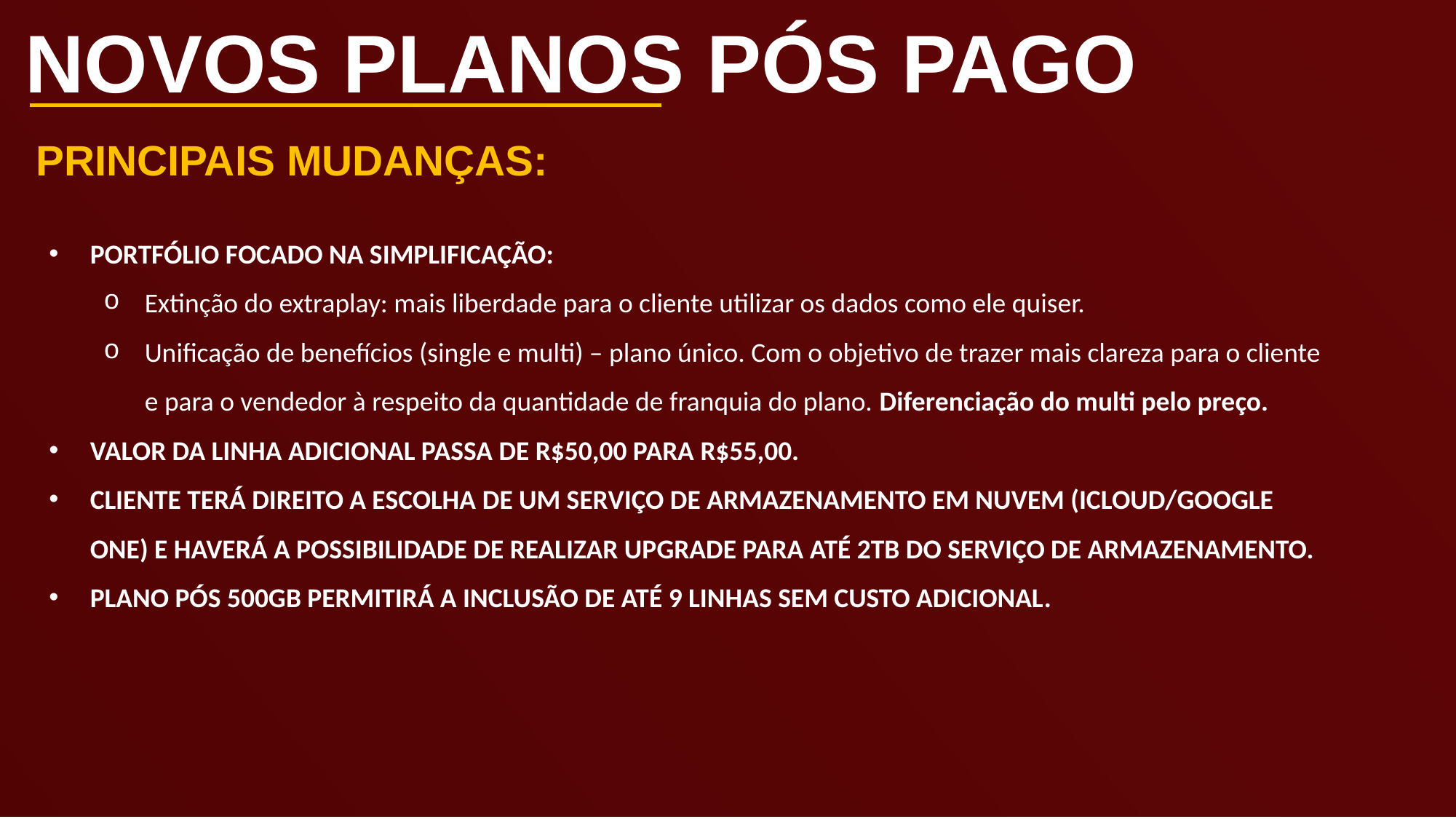

NOVOS PLANOS PÓS PAGO

PRINCIPAIS MUDANÇAS:
PORTFÓLIO FOCADO NA SIMPLIFICAÇÃO:
Extinção do extraplay: mais liberdade para o cliente utilizar os dados como ele quiser.
Unificação de benefícios (single e multi) – plano único. Com o objetivo de trazer mais clareza para o cliente e para o vendedor à respeito da quantidade de franquia do plano. Diferenciação do multi pelo preço.
VALOR DA LINHA ADICIONAL PASSA DE R$50,00 PARA R$55,00.
CLIENTE TERÁ DIREITO A ESCOLHA DE UM SERVIÇO DE ARMAZENAMENTO EM NUVEM (ICLOUD/GOOGLE ONE) E HAVERÁ A POSSIBILIDADE DE REALIZAR UPGRADE PARA ATÉ 2TB DO SERVIÇO DE ARMAZENAMENTO.
PLANO PÓS 500GB PERMITIRÁ A INCLUSÃO DE ATÉ 9 LINHAS SEM CUSTO ADICIONAL.